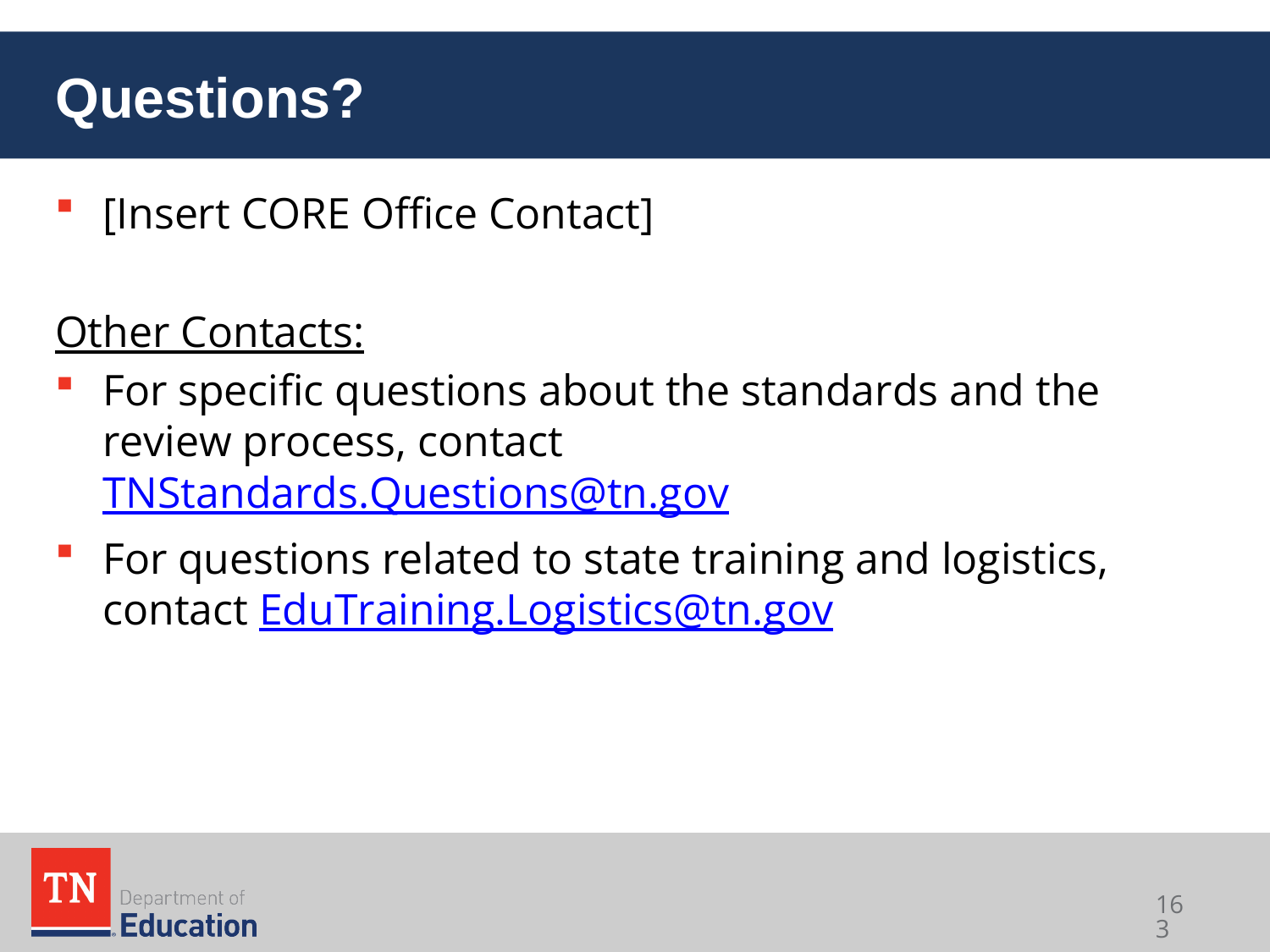

# Questions?
[Insert CORE Office Contact]

Other Contacts:
For specific questions about the standards and the review process, contact TNStandards.Questions@tn.gov
For questions related to state training and logistics, contact EduTraining.Logistics@tn.gov

163